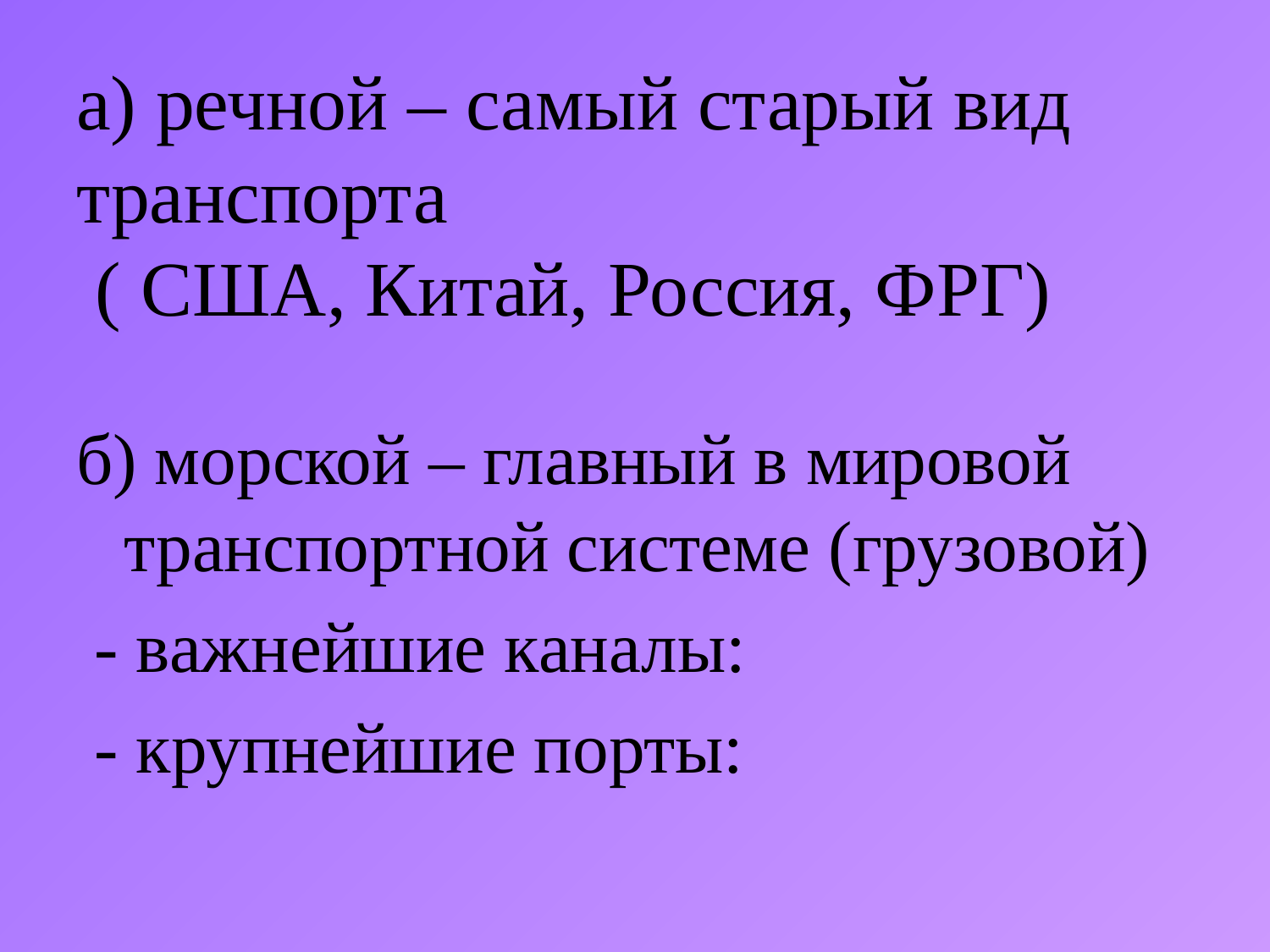

# а) речной – самый старый вид транспорта ( США, Китай, Россия, ФРГ)
б) морской – главный в мировой транспортной системе (грузовой)
 - важнейшие каналы:
 - крупнейшие порты: